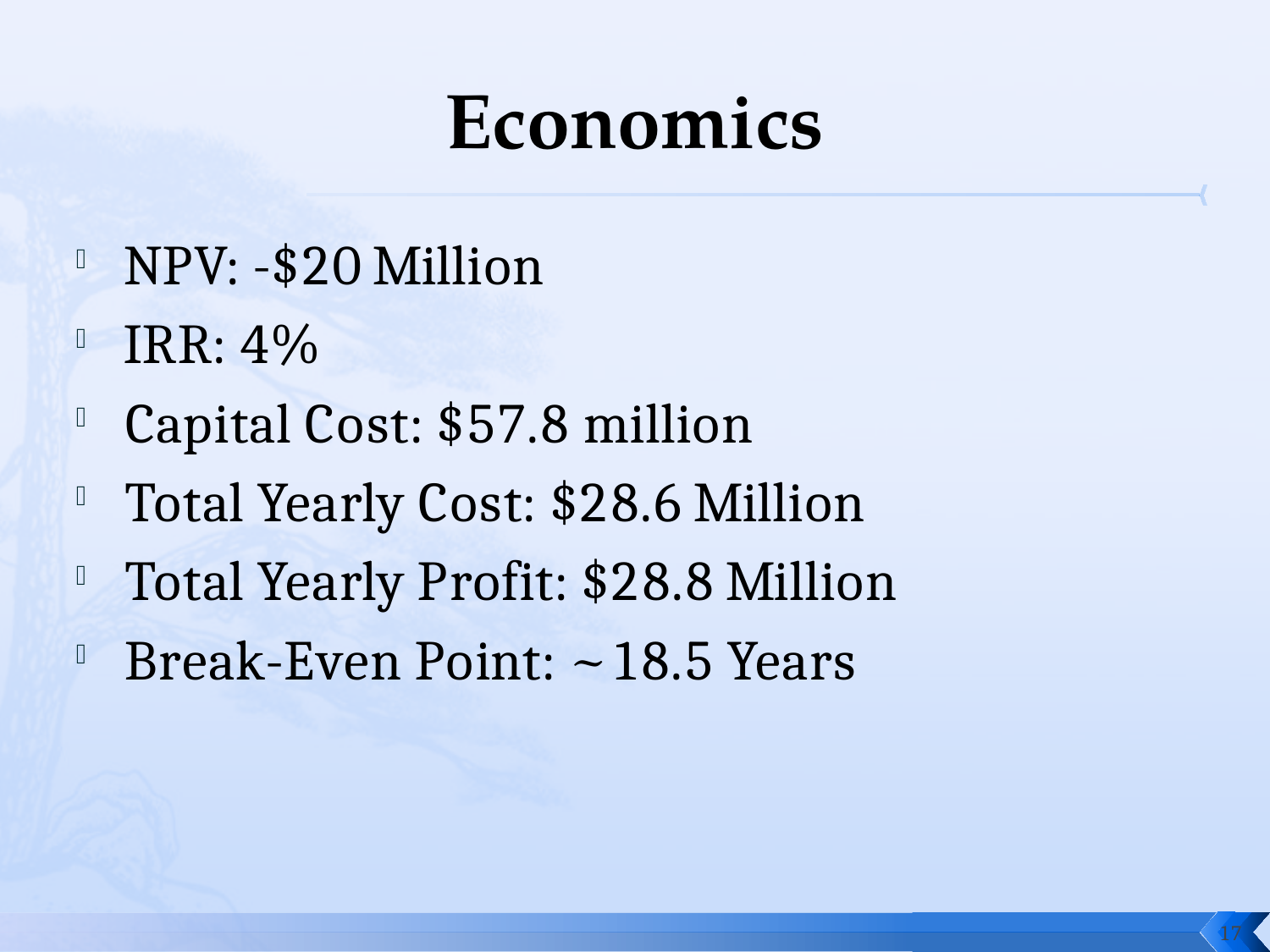

# Economics
NPV: -$20 Million
IRR: 4%
Capital Cost: $57.8 million
Total Yearly Cost: $28.6 Million
Total Yearly Profit: $28.8 Million
Break-Even Point: ~18.5 Years
17